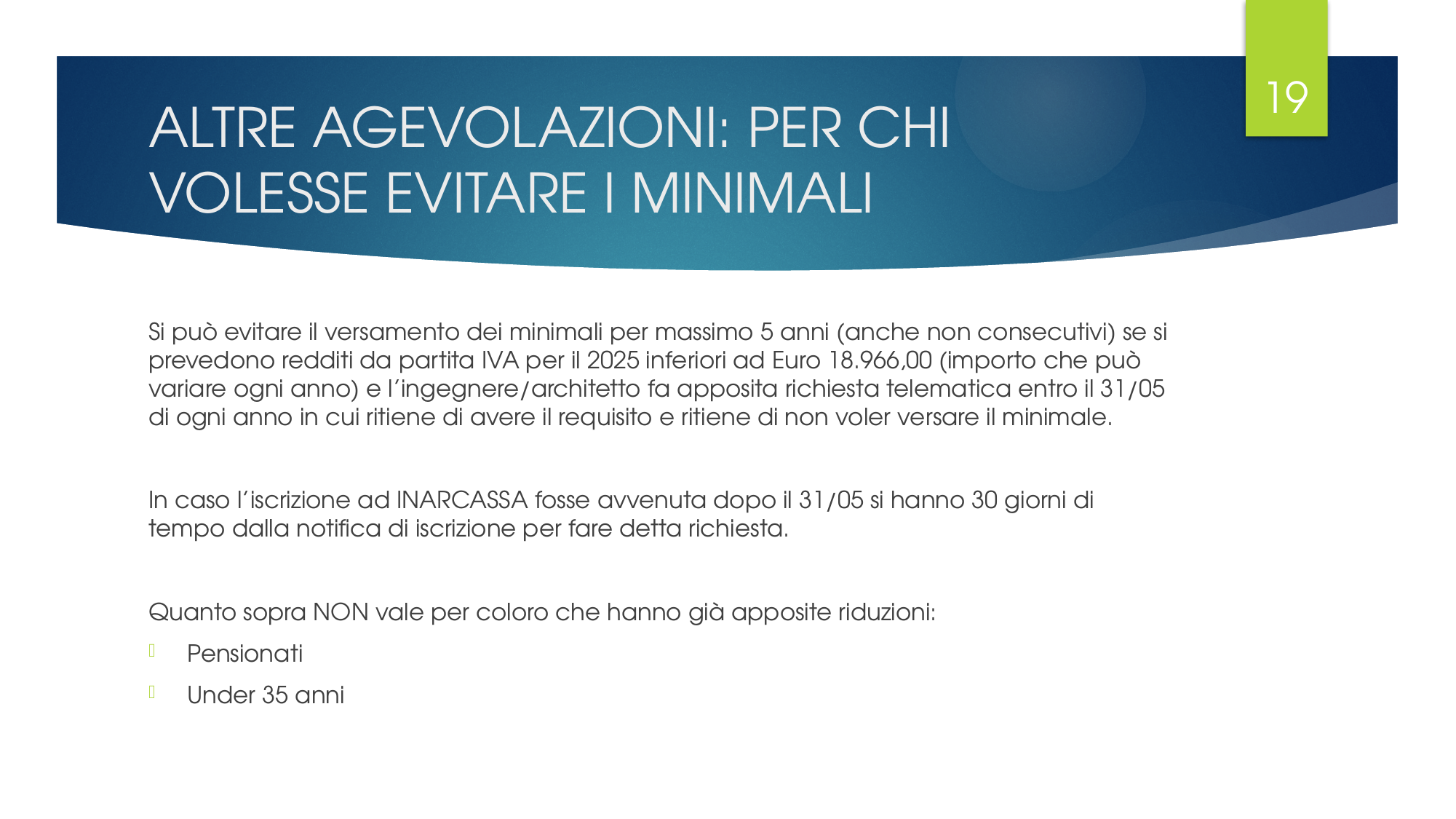

19
# ALTRE AGEVOLAZIONI: PER CHI VOLESSE EVITARE I MINIMALI
Si può evitare il versamento dei minimali per massimo 5 anni (anche non consecutivi) se si prevedono redditi da partita IVA per il 2025 inferiori ad Euro 18.966,00 (importo che può variare ogni anno) e l’ingegnere/architetto fa apposita richiesta telematica entro il 31/05 di ogni anno in cui ritiene di avere il requisito e ritiene di non voler versare il minimale.

In caso l’iscrizione ad INARCASSA fosse avvenuta dopo il 31/05 si hanno 30 giorni di tempo dalla notifica di iscrizione per fare detta richiesta.

Quanto sopra NON vale per coloro che hanno già apposite riduzioni:
Pensionati
Under 35 anni